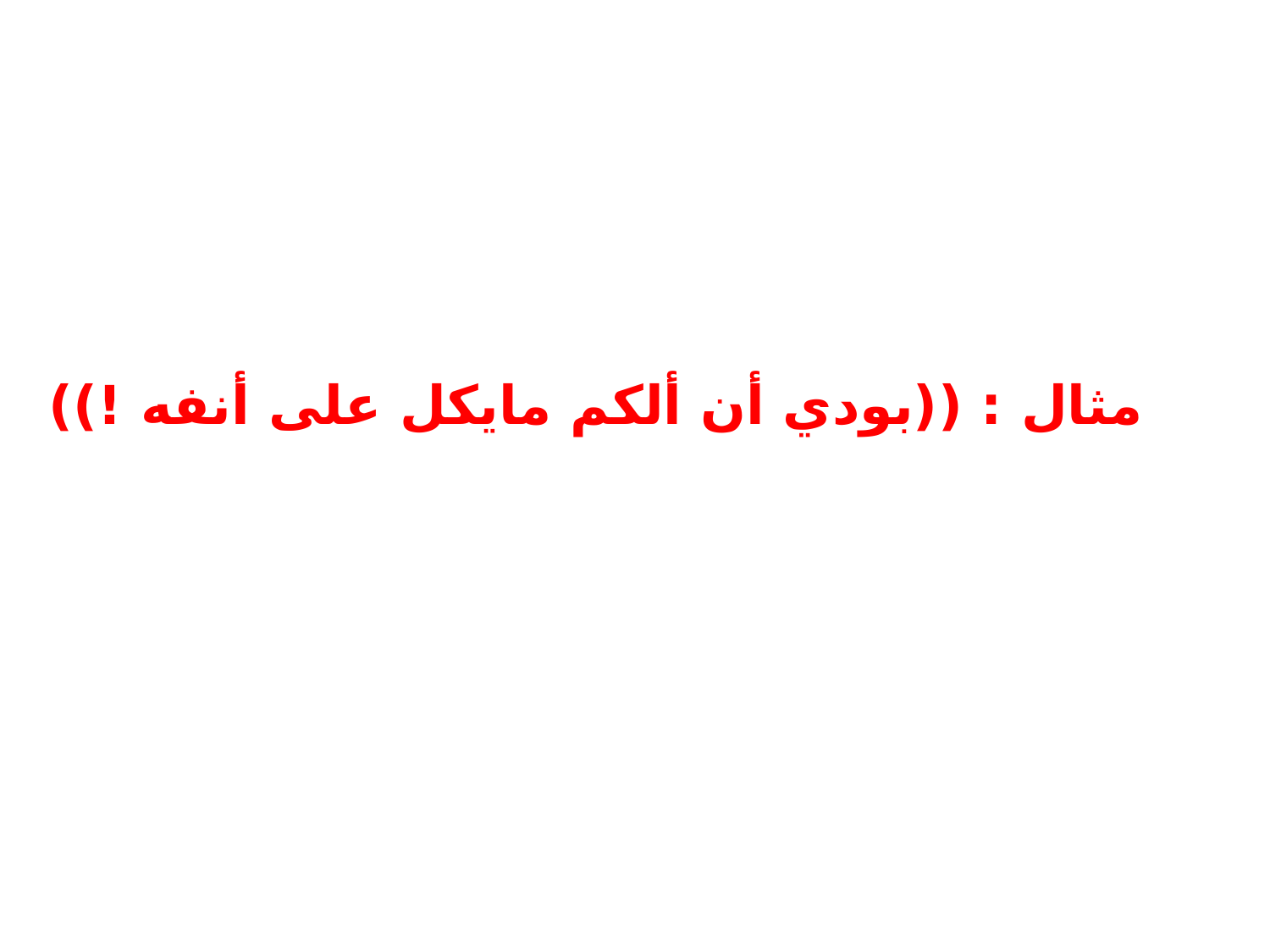

# مثال : ((بودي أن ألكم مايكل على أنفه !))